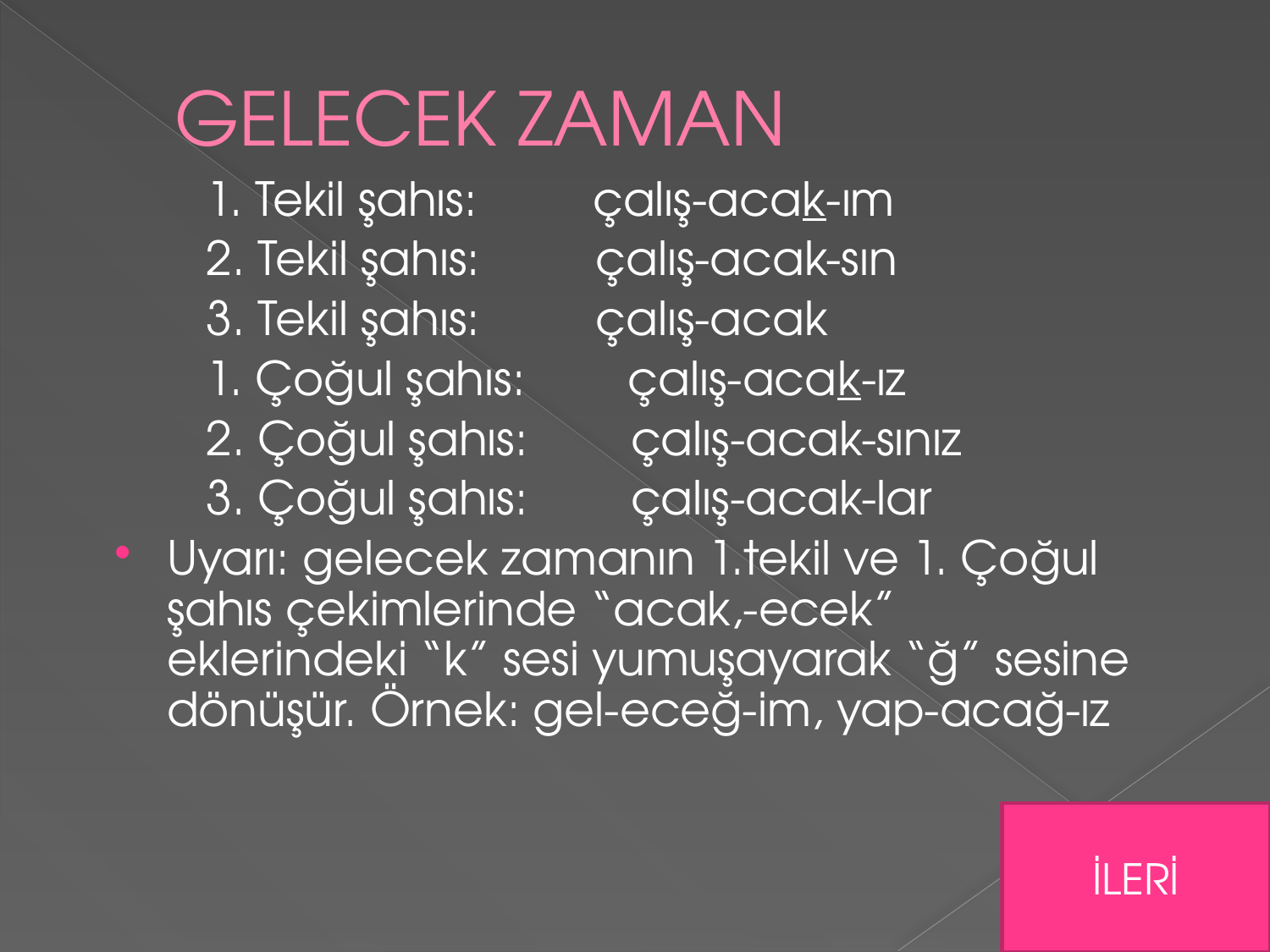

# GELECEK ZAMAN
       1. Tekil şahıs:         çalış-acak-ım
       2. Tekil şahıs:         çalış-acak-sın
       3. Tekil şahıs:         çalış-acak
       1. Çoğul şahıs:        çalış-acak-ız
       2. Çoğul şahıs:        çalış-acak-sınız
       3. Çoğul şahıs:        çalış-acak-lar
Uyarı: gelecek zamanın 1.tekil ve 1. Çoğul şahıs çekimlerinde “acak,-ecek” eklerindeki “k” sesi yumuşayarak “ğ” sesine dönüşür. Örnek: gel-eceğ-im, yap-acağ-ız

İLERİ